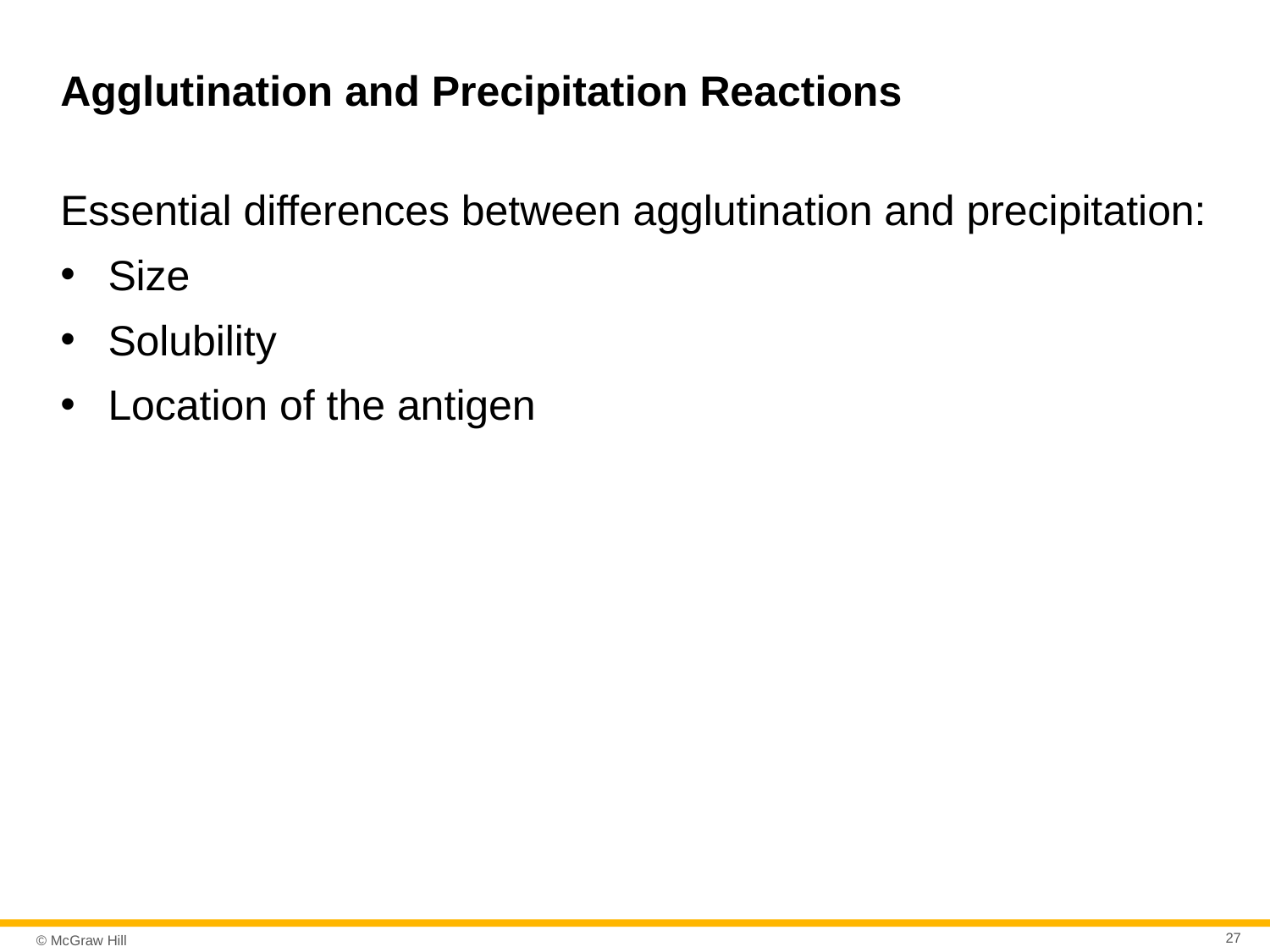

# Agglutination and Precipitation Reactions
Essential differences between agglutination and precipitation:
Size
Solubility
Location of the antigen